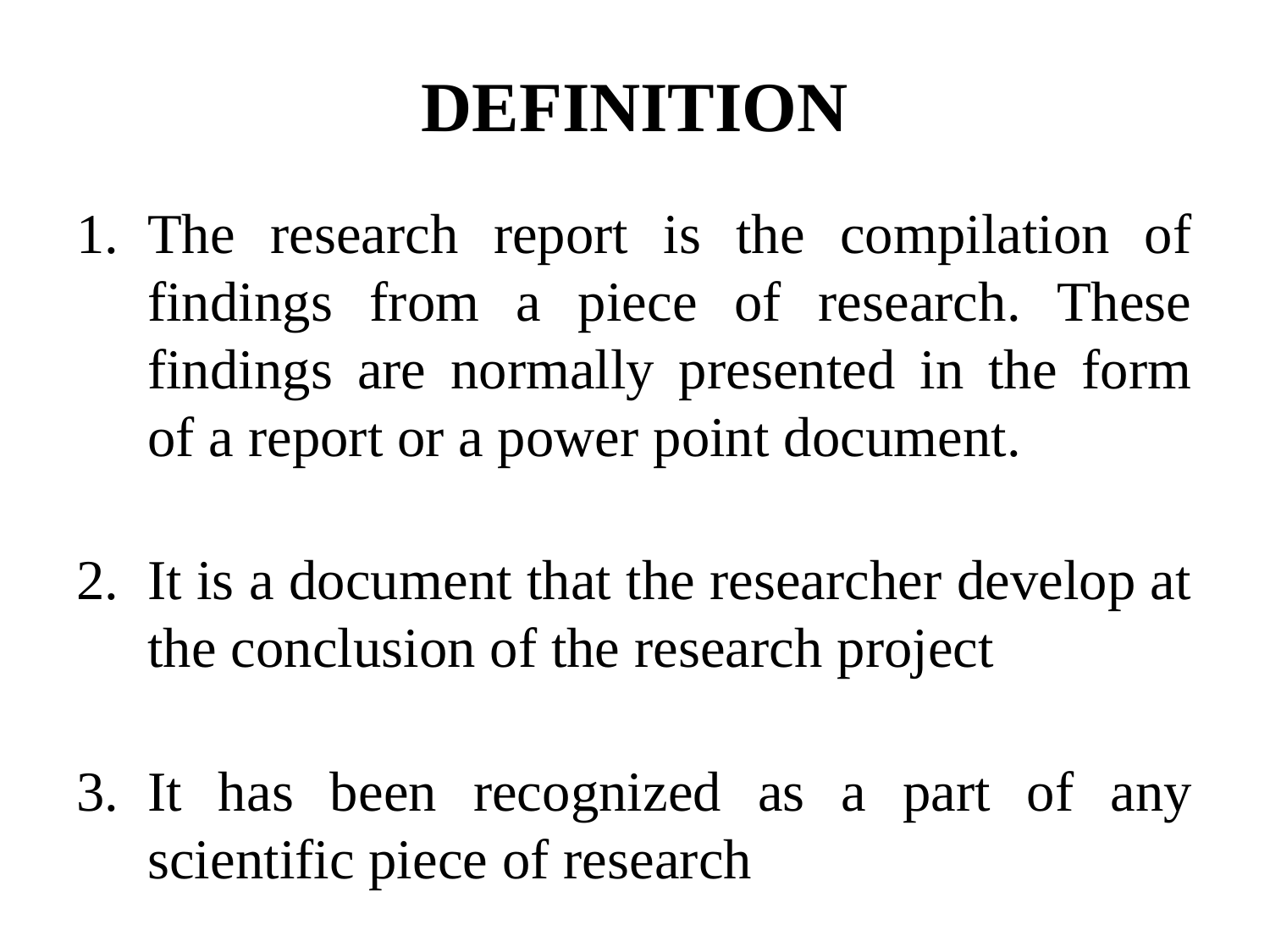

# DEFINITION
The research report is the compilation of findings from a piece of research. These findings are normally presented in the form of a report or a power point document.

It is a document that the researcher develop at the conclusion of the research project

It has been recognized as a part of any scientific piece of research